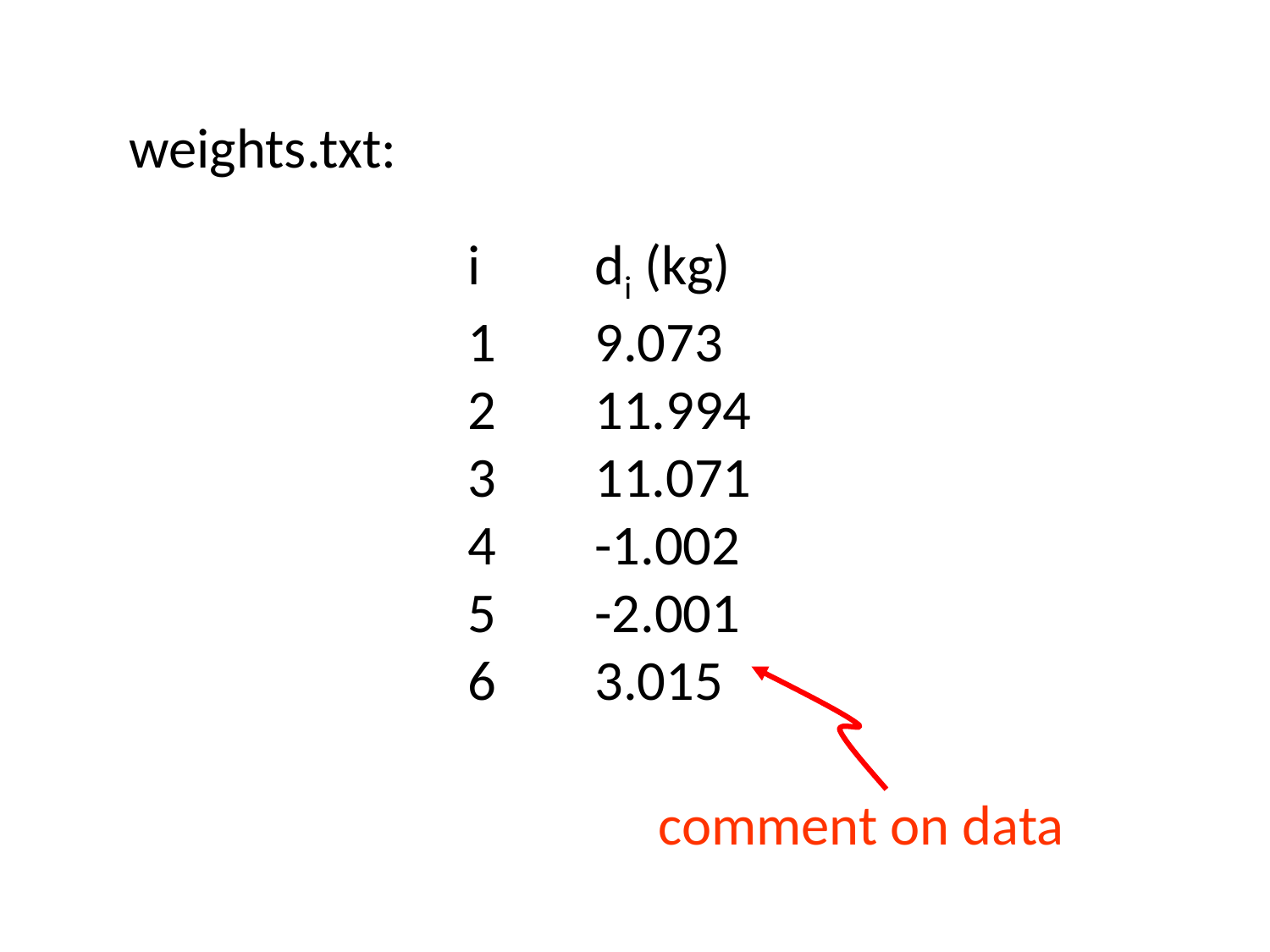

weights.txt:
i	di (kg)
1	9.073
2	11.994
3	11.071
4	-1.002
5	-2.001
6	3.015

comment on data